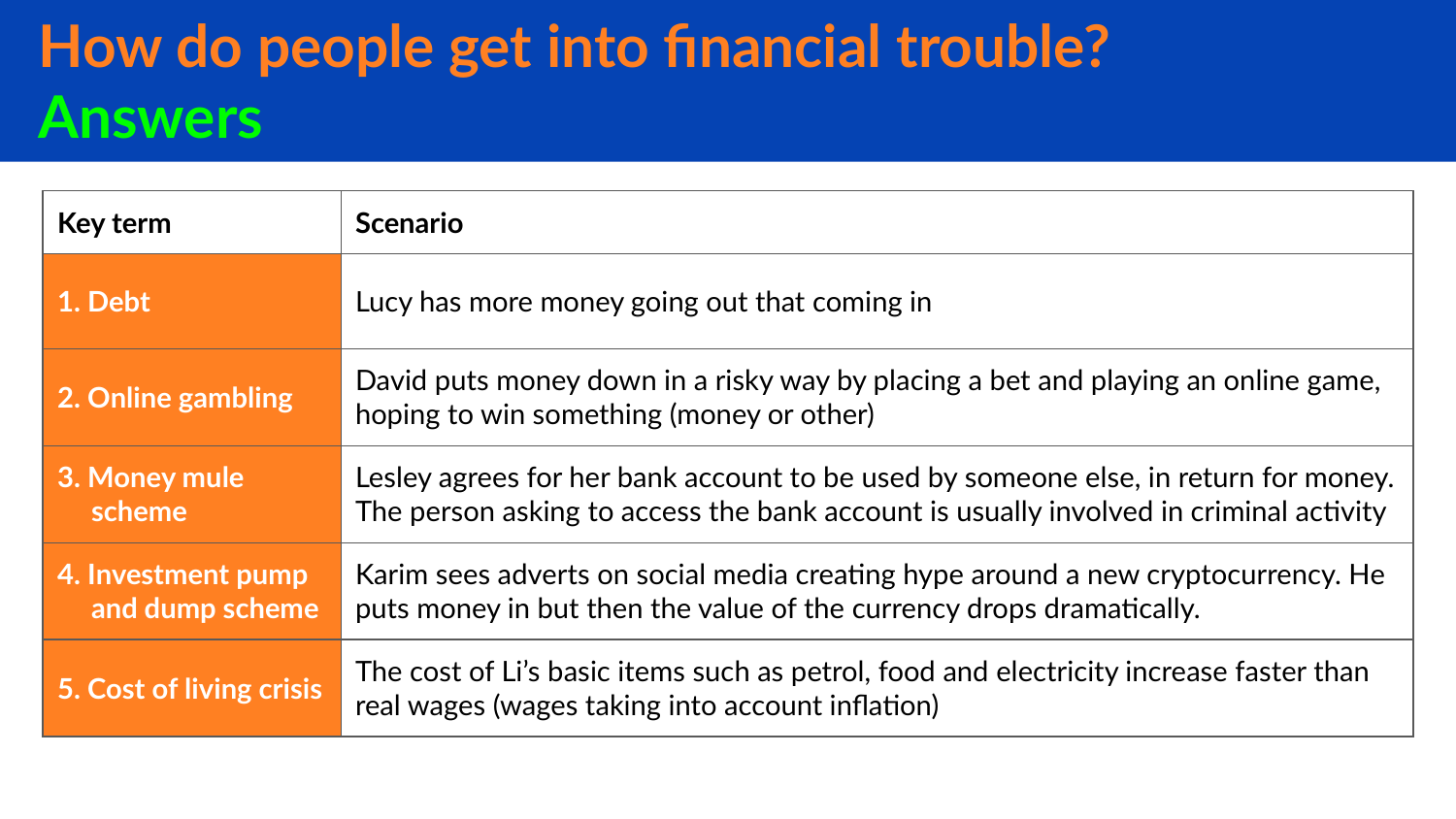

How do people get into financial trouble? Answers

| Key term | Scenario |
| --- | --- |
| 1. Debt | Lucy has more money going out that coming in |
| 2. Online gambling | David puts money down in a risky way by placing a bet and playing an online game, hoping to win something (money or other) |
| 3. Money mule scheme | Lesley agrees for her bank account to be used by someone else, in return for money. The person asking to access the bank account is usually involved in criminal activity |
| 4. Investment pump and dump scheme | Karim sees adverts on social media creating hype around a new cryptocurrency. He puts money in but then the value of the currency drops dramatically. |
| 5. Cost of living crisis | The cost of Li’s basic items such as petrol, food and electricity increase faster than real wages (wages taking into account inflation) |